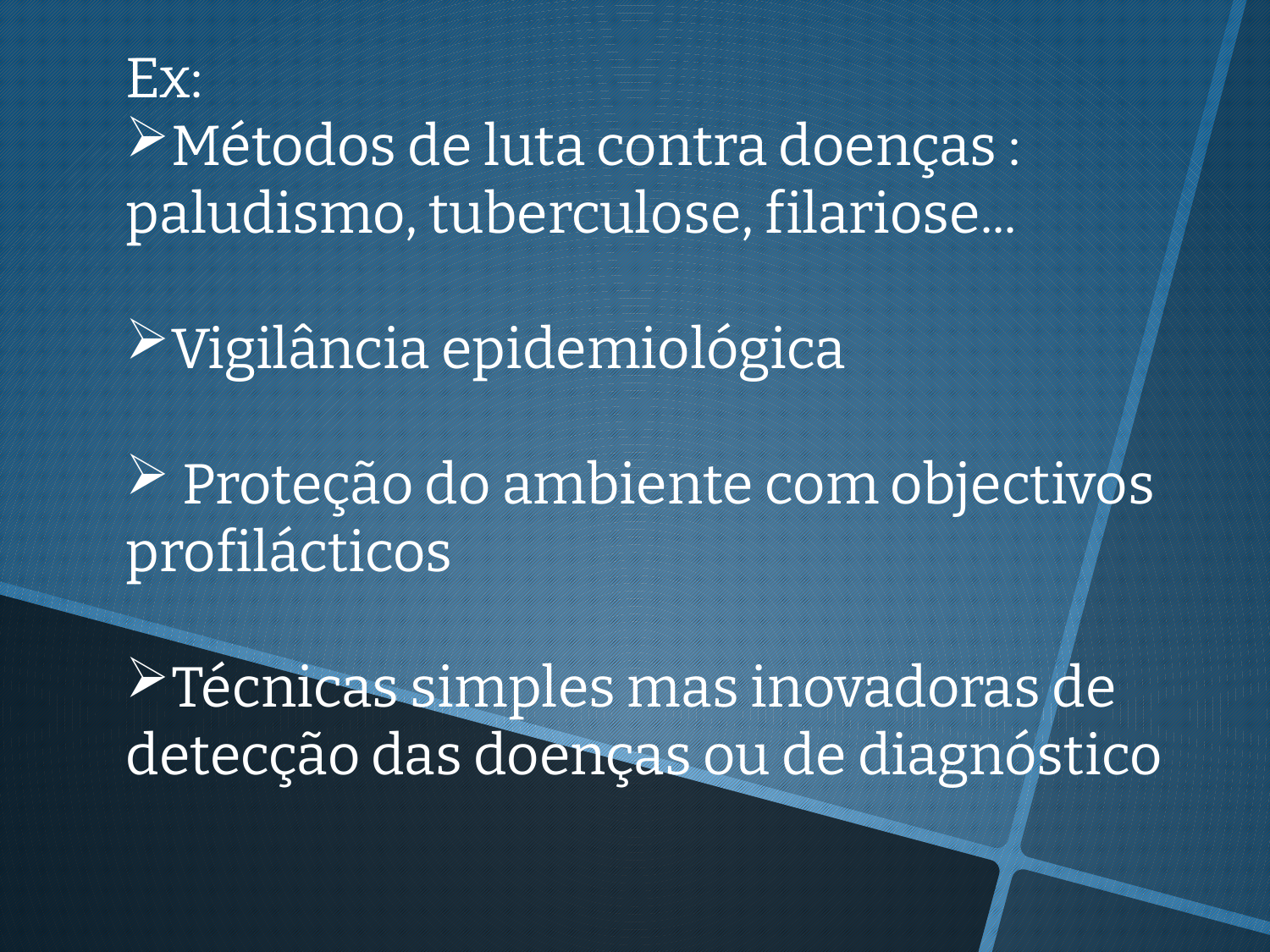

Ex:
Métodos de luta contra doenças : paludismo, tuberculose, filariose...

Vigilância epidemiológica

 Proteção do ambiente com objectivos profilácticos

Técnicas simples mas inovadoras de detecção das doenças ou de diagnóstico